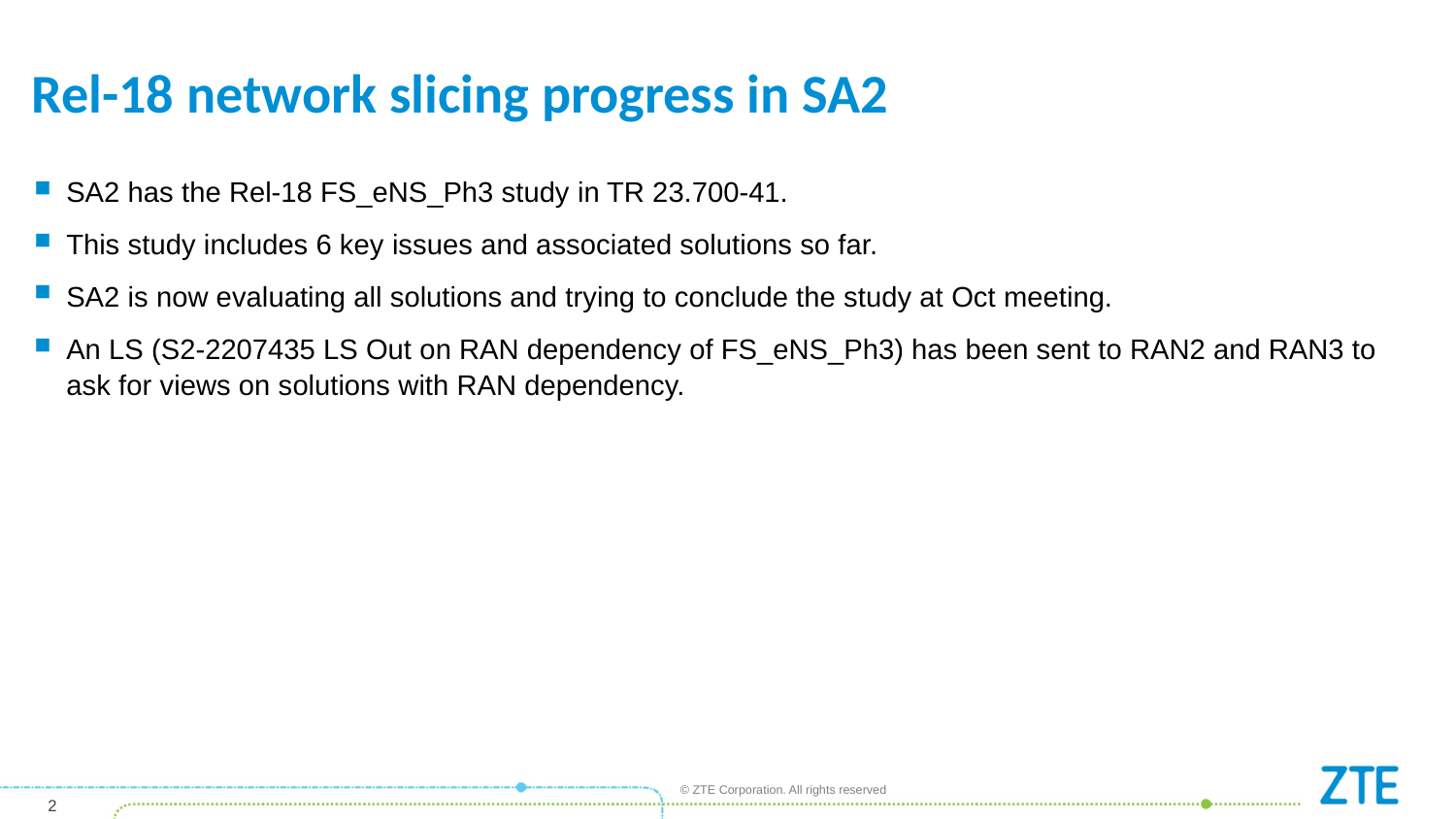

# Rel-18 network slicing progress in SA2
SA2 has the Rel-18 FS_eNS_Ph3 study in TR 23.700-41.
This study includes 6 key issues and associated solutions so far.
SA2 is now evaluating all solutions and trying to conclude the study at Oct meeting.
An LS (S2-2207435 LS Out on RAN dependency of FS_eNS_Ph3) has been sent to RAN2 and RAN3 to ask for views on solutions with RAN dependency.